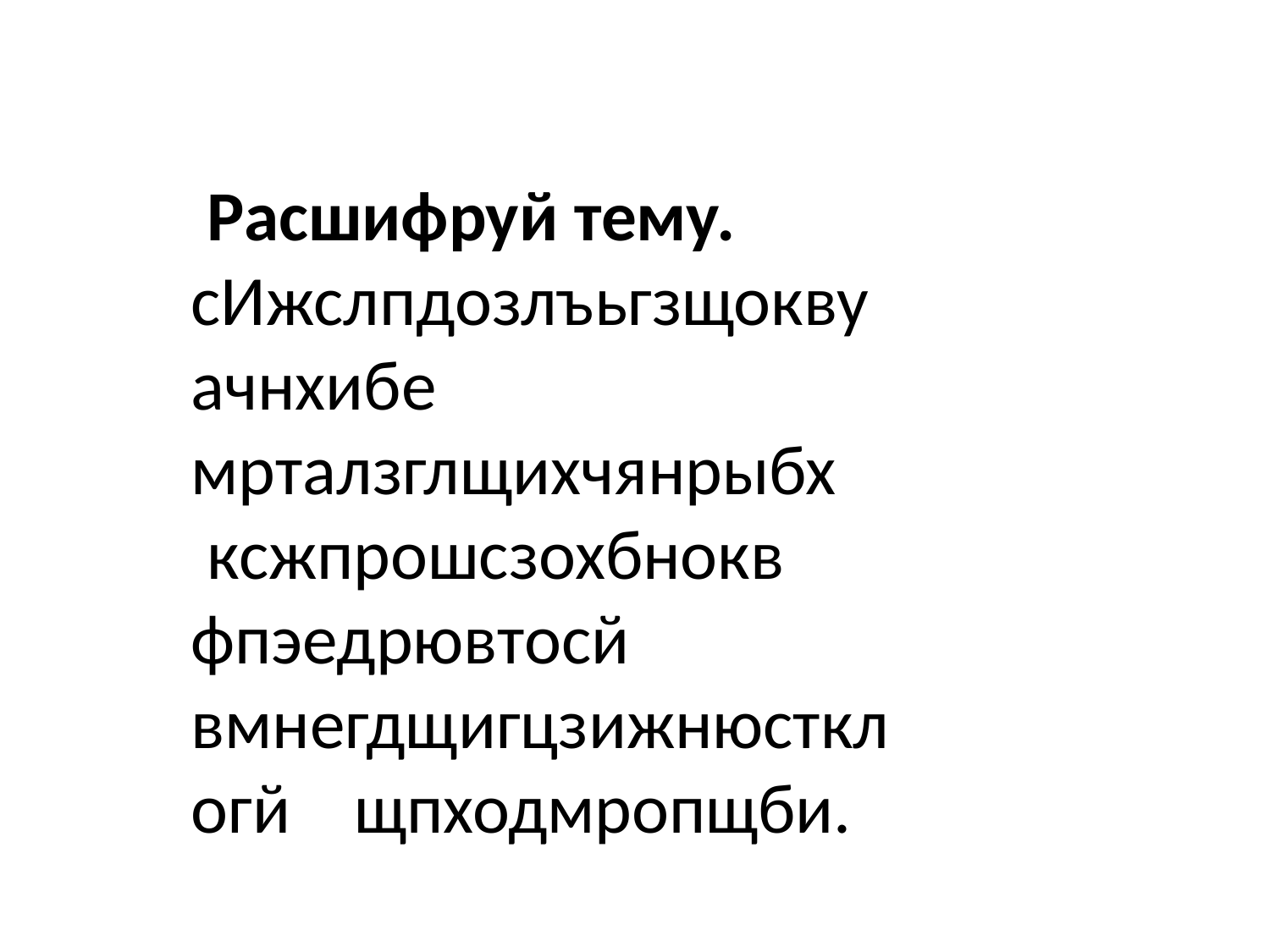

Расшифруй тему.
сИжслпдозлъьгзщоквуачнхибе мрталзглщихчянрыбх
 ксжпрошсзохбнокв фпэедрювтосй вмнегдщигцзижнюстклогй    щпходмропщби.